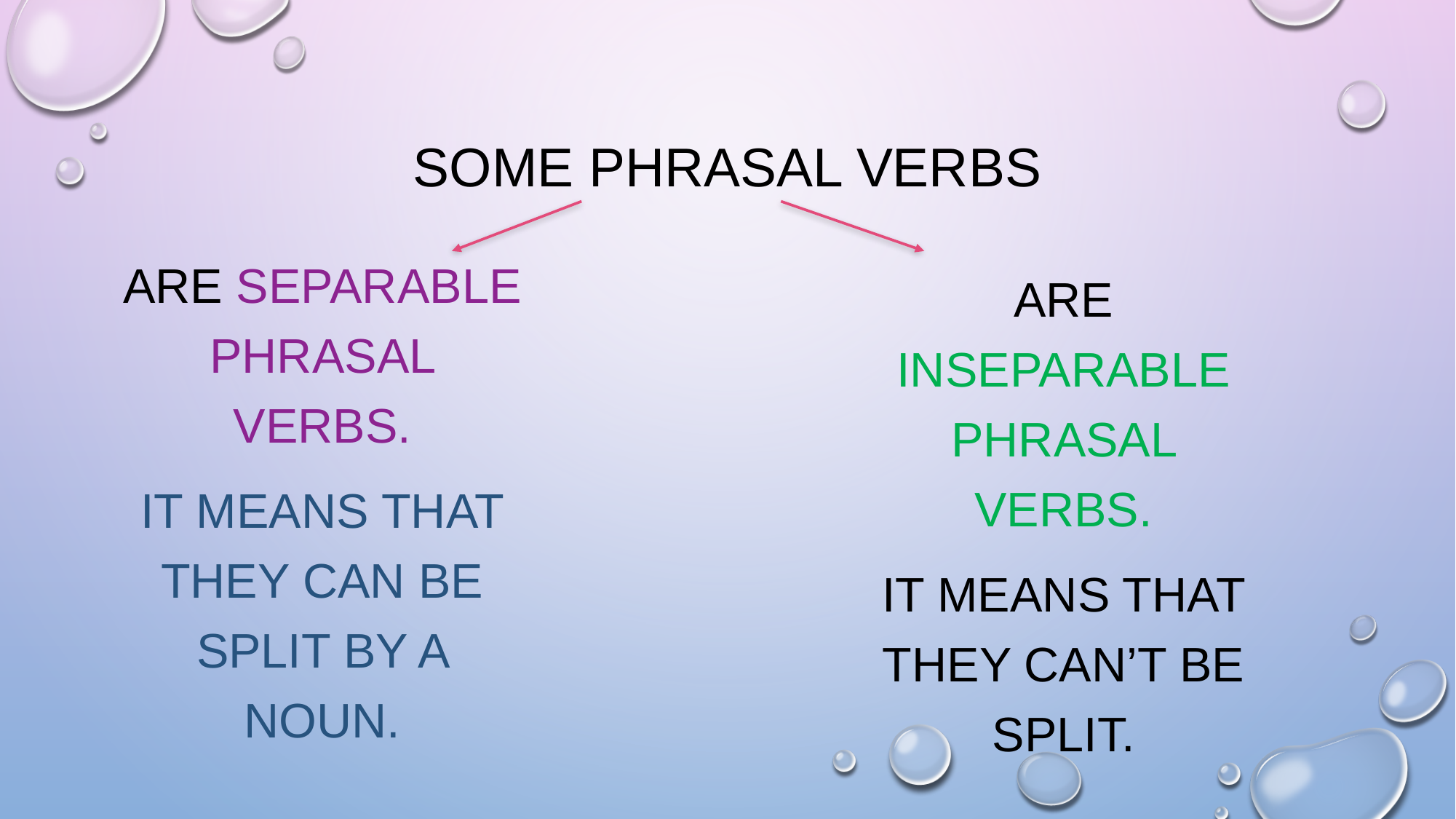

# some Phrasal Verbs
Are separable phrasal verbs.
It means that they can be split by a noun.
Are inseparable phrasal verbs.
It means that they can’t be split.